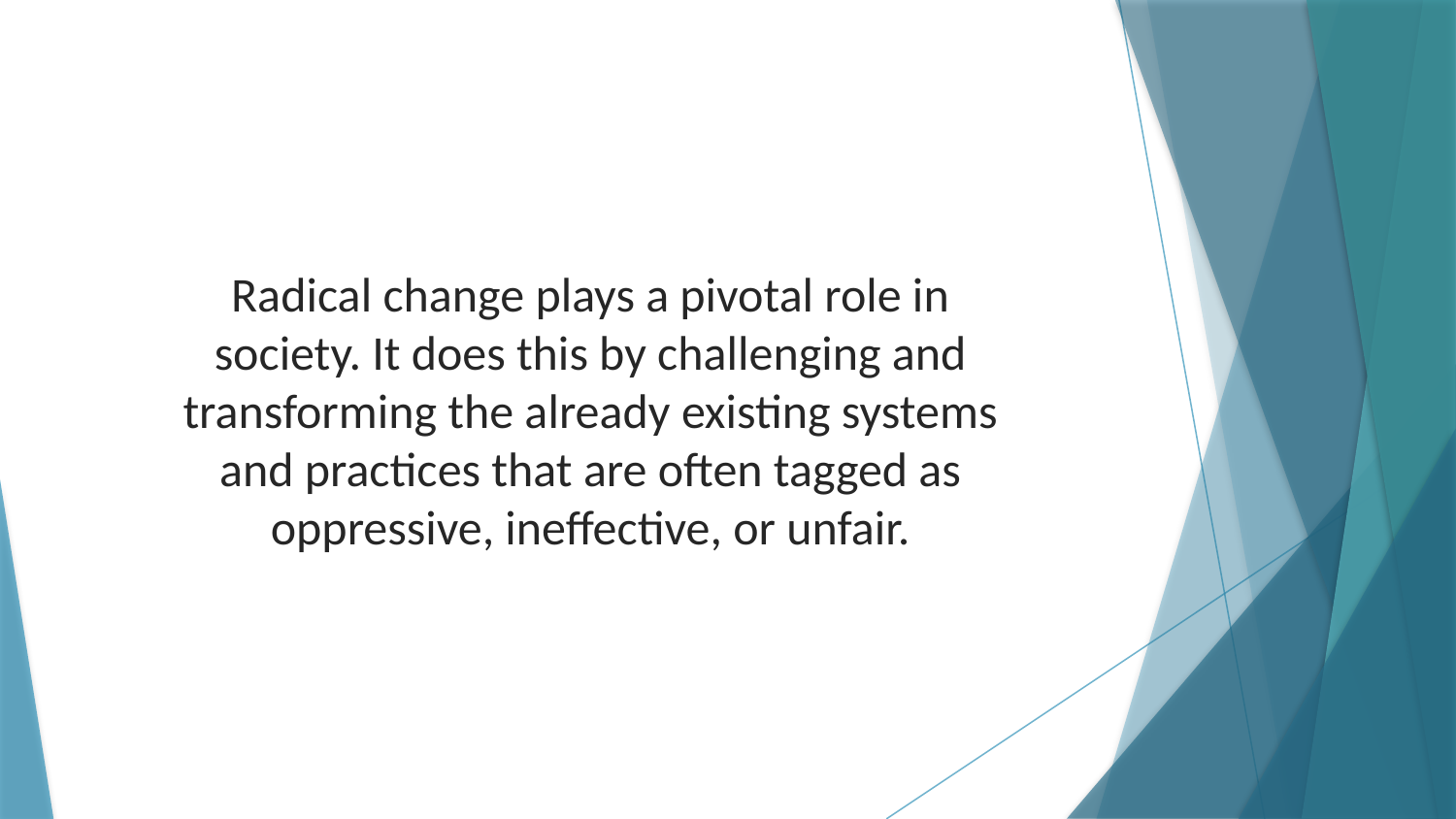

Radical change plays a pivotal role in society. It does this by challenging and transforming the already existing systems and practices that are often tagged as oppressive, ineffective, or unfair.